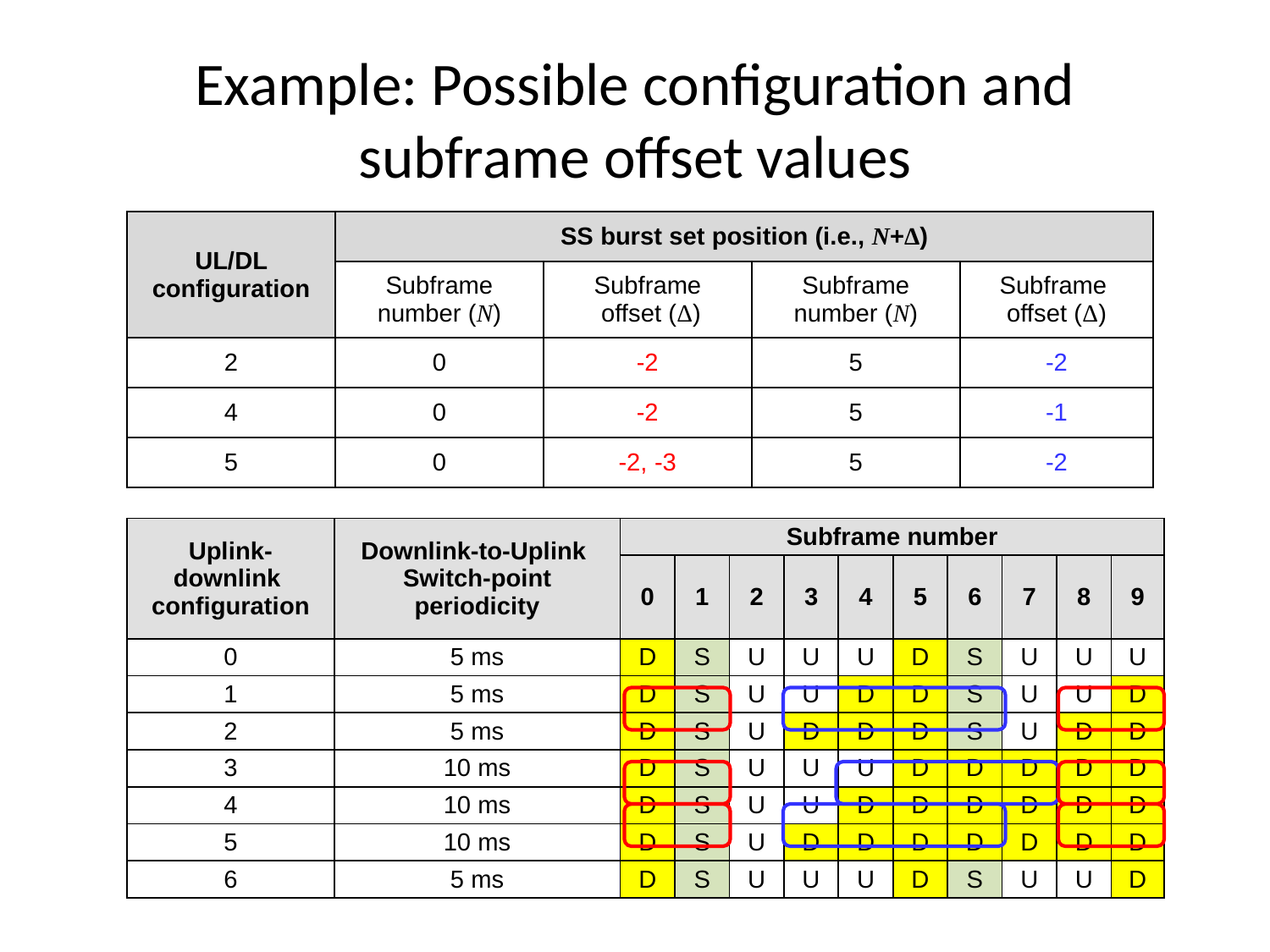

# Example: Possible configuration and subframe offset values
| UL/DL configuration | SS burst set position (i.e., N+Δ) |  |  |  |
| --- | --- | --- | --- | --- |
|  | Subframe number (N) | Subframe offset (Δ) | Subframe number (N) | Subframe offset (Δ) |
| 2 | 0 | -2 | 5 | -2 |
| 4 | 0 | -2 | 5 | -1 |
| 5 | 0 | -2, -3 | 5 | -2 |
| Uplink-downlink configuration | Downlink-to-Uplink Switch-point periodicity | Subframe number |  |  |  |  |  |  |  |  |  |
| --- | --- | --- | --- | --- | --- | --- | --- | --- | --- | --- | --- |
|  |  | 0 | 1 | 2 | 3 | 4 | 5 | 6 | 7 | 8 | 9 |
| 0 | 5 ms | D | S | U | U | U | D | S | U | U | U |
| 1 | 5 ms | D | S | U | U | D | D | S | U | U | D |
| 2 | 5 ms | D | S | U | D | D | D | S | U | D | D |
| 3 | 10 ms | D | S | U | U | U | D | D | D | D | D |
| 4 | 10 ms | D | S | U | U | D | D | D | D | D | D |
| 5 | 10 ms | D | S | U | D | D | D | D | D | D | D |
| 6 | 5 ms | D | S | U | U | U | D | S | U | U | D |